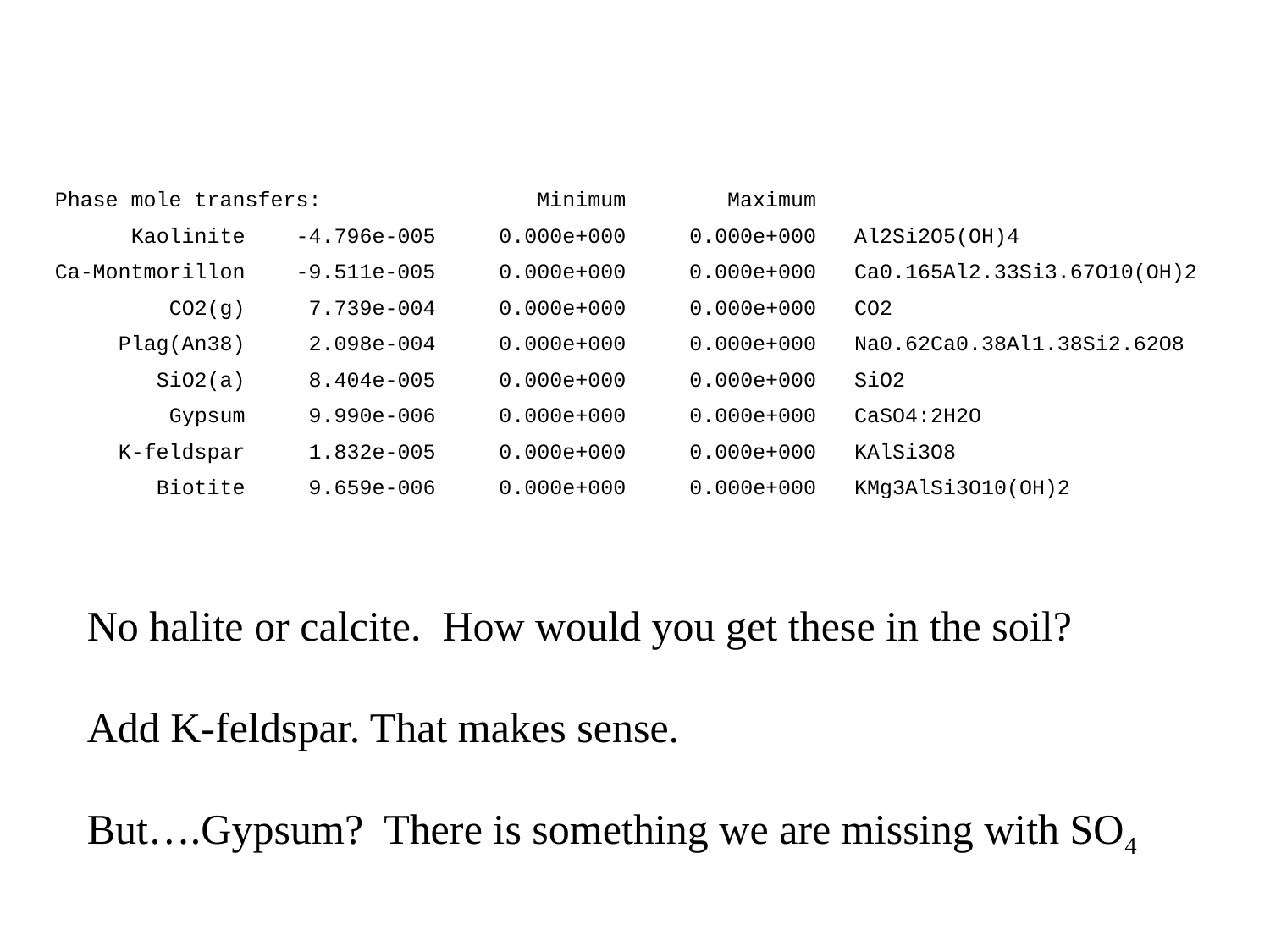

Phase mole transfers:                 Minimum        Maximum
      Kaolinite    -4.796e-005     0.000e+000     0.000e+000   Al2Si2O5(OH)4
Ca-Montmorillon    -9.511e-005     0.000e+000     0.000e+000   Ca0.165Al2.33Si3.67O10(OH)2
         CO2(g)     7.739e-004     0.000e+000     0.000e+000   CO2
     Plag(An38)     2.098e-004     0.000e+000     0.000e+000   Na0.62Ca0.38Al1.38Si2.62O8
        SiO2(a)     8.404e-005     0.000e+000     0.000e+000   SiO2
         Gypsum     9.990e-006     0.000e+000     0.000e+000   CaSO4:2H2O
     K-feldspar     1.832e-005     0.000e+000     0.000e+000   KAlSi3O8
        Biotite     9.659e-006     0.000e+000     0.000e+000   KMg3AlSi3O10(OH)2
No halite or calcite.  How would you get these in the soil?

Add K-feldspar. That makes sense.

But….Gypsum?  There is something we are missing with SO4